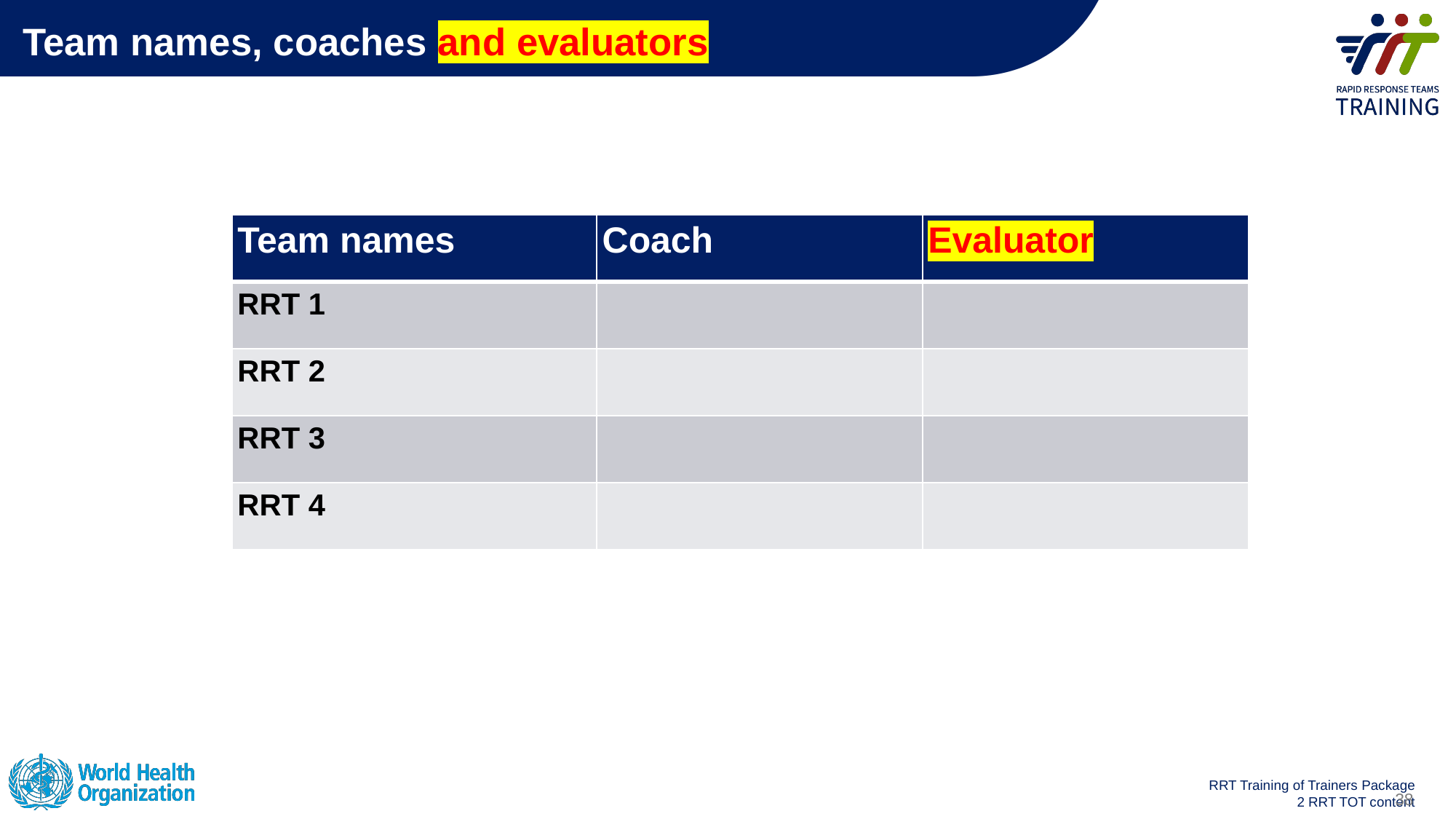

# Team names, coaches and evaluators
| Team names | Coach | Evaluator |
| --- | --- | --- |
| RRT 1 |  |  |
| RRT 2 |  |  |
| RRT 3 |  |  |
| RRT 4 |  |  |